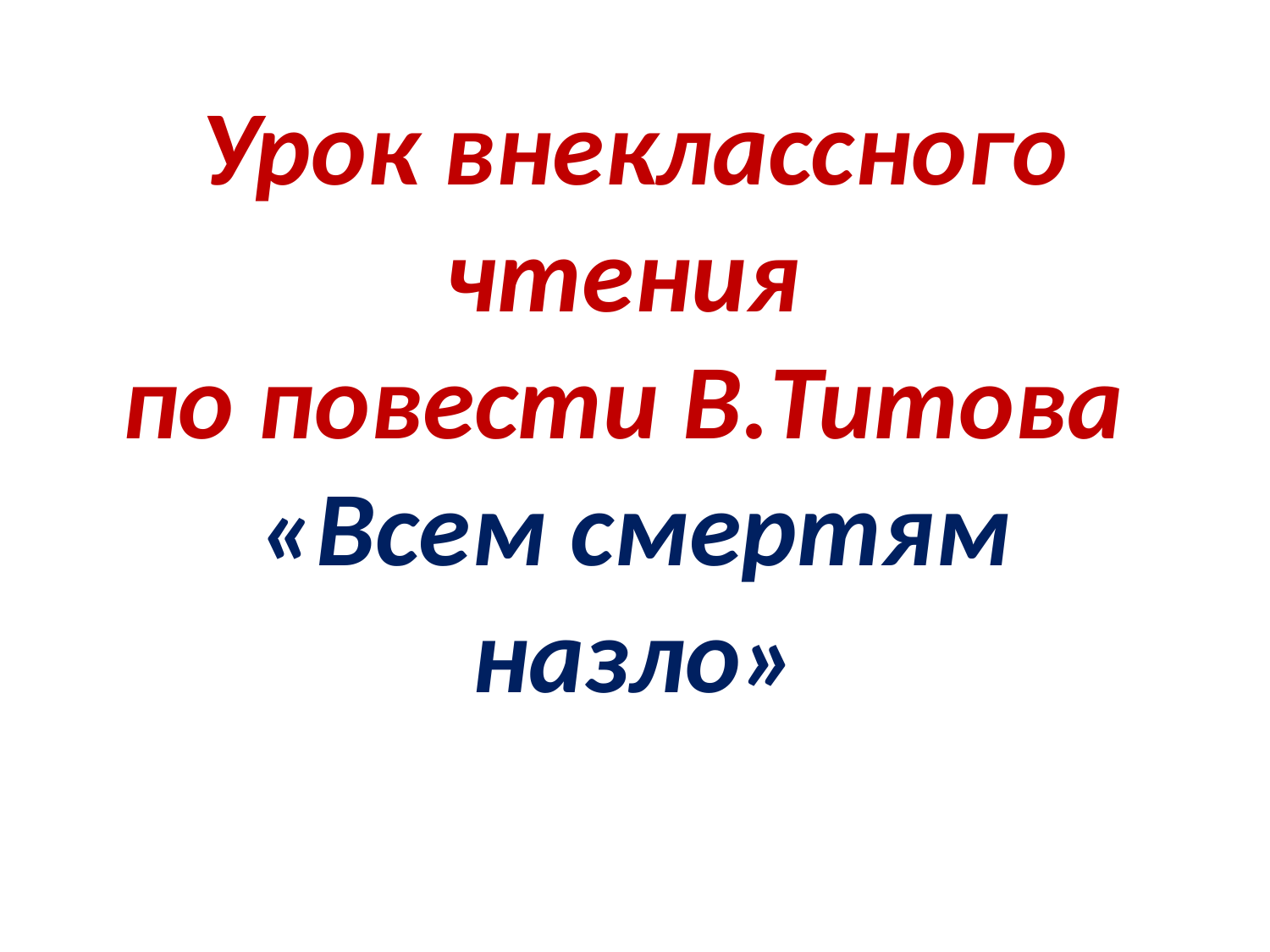

# Урок внеклассного чтения по повести В.Титова «Всем смертям назло»